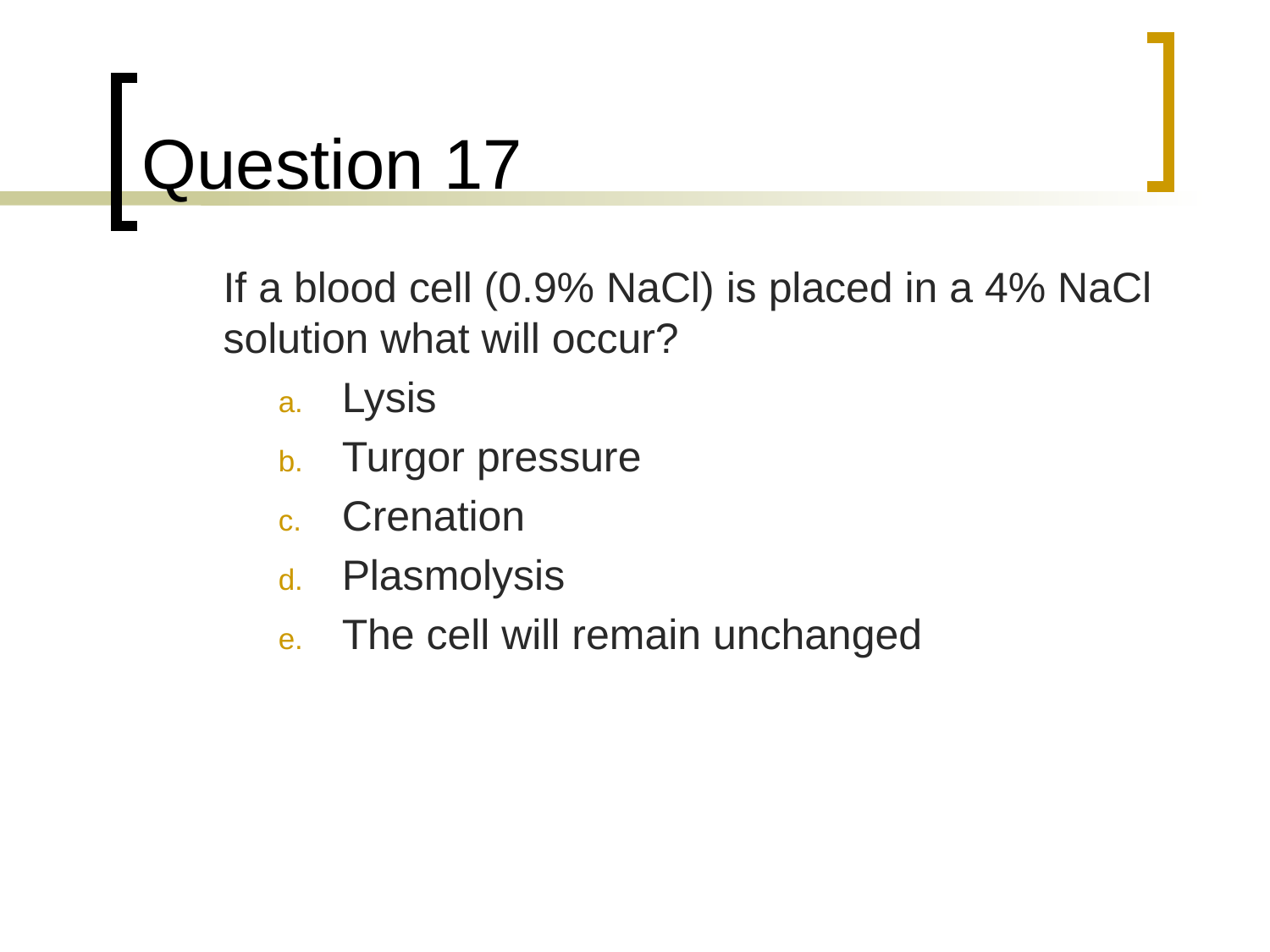

# Question 17
	If a blood cell (0.9% NaCl) is placed in a 4% NaCl solution what will occur?
Lysis
Turgor pressure
Crenation
Plasmolysis
The cell will remain unchanged